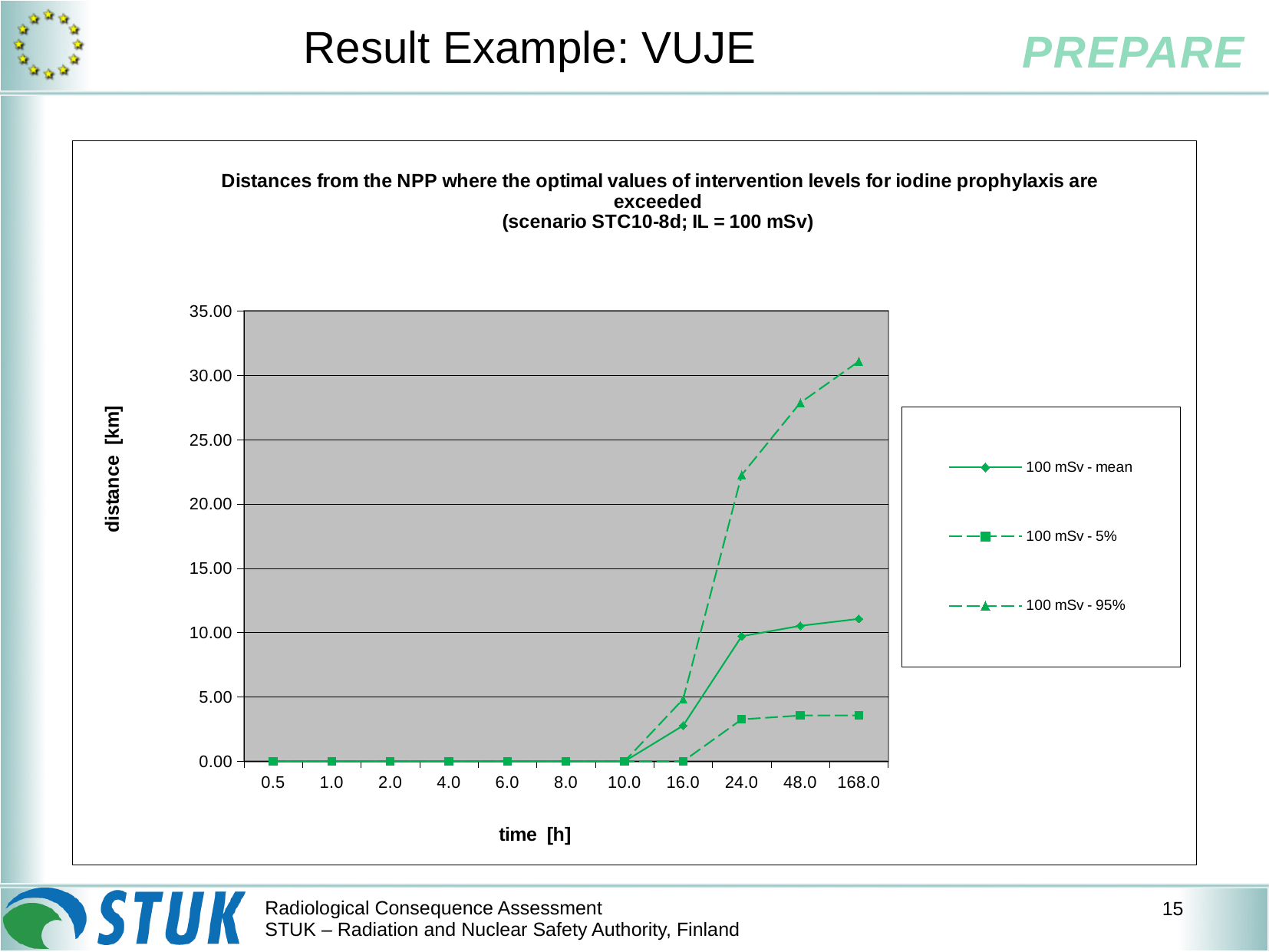

# Result Example: VUJE

### Chart: Distances from the NPP where the optimal values of intervention levels for iodine prophylaxis are exceeded
(scenario STC10-8d; IL = 100 mSv)

| Category |  |  |  |
|---|---|---|---|
| 0.5 | 0.0 | 0.0 | 0.0 |
| 1 | 0.0 | 0.0 | 0.0 |
| 2 | 0.0 | 0.0 | 0.0 |
| 4 | 0.0 | 0.0 | 0.0 |
| 6 | 0.0 | 0.0 | 0.0 |
| 8 | 0.0 | 0.0 | 0.0 |
| 10 | 0.0 | 0.0 | 0.0 |
| 16 | 2.7711484 | 0.0 | 4.8250308 |
| 24 | 9.7204552 | 3.2583671 | 22.2587147 |
| 48 | 10.5250006 | 3.5575731 | 27.8612461 |
| 168 | 11.0704546 | 3.5617766 | 31.0814228 |